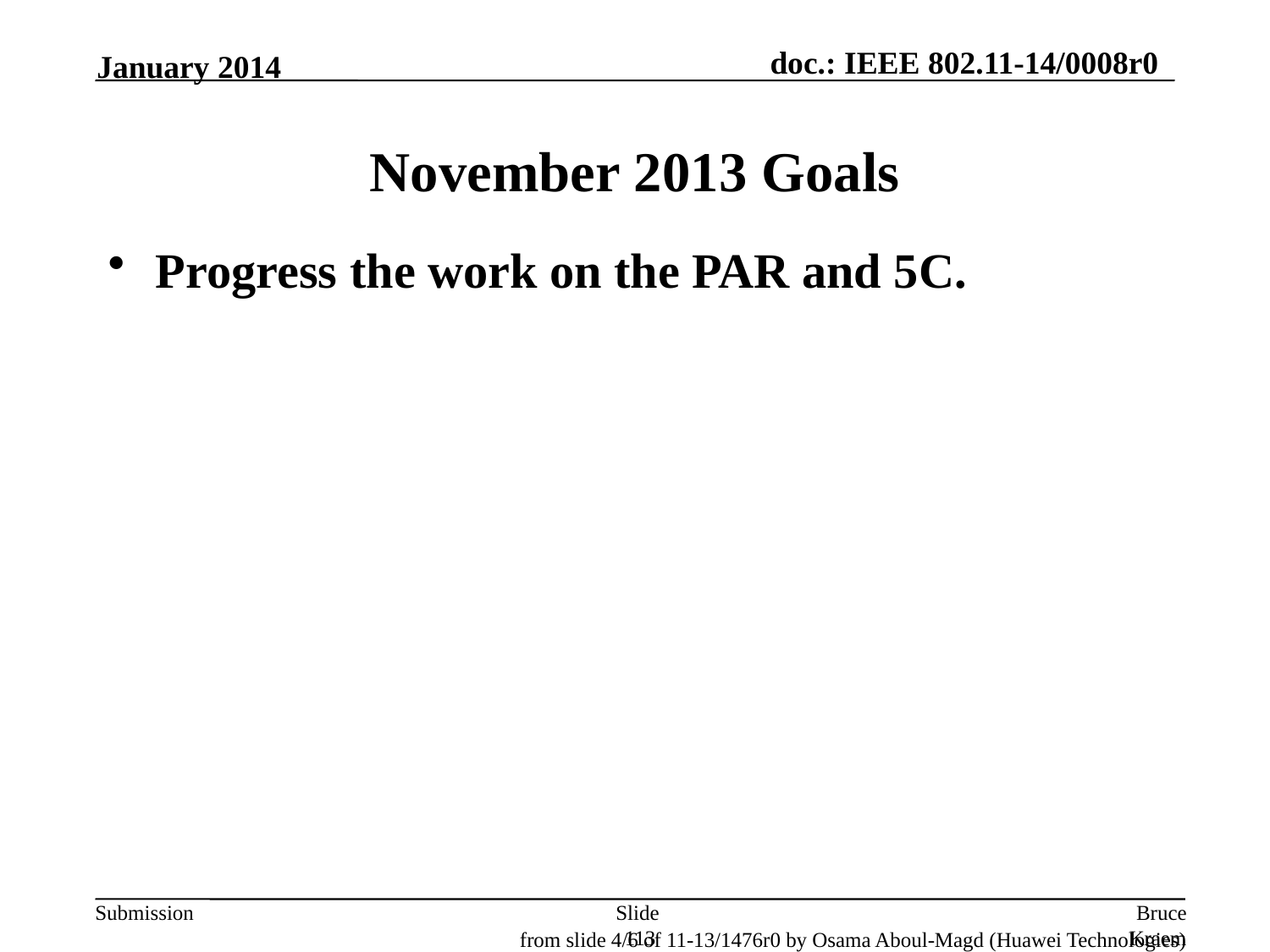

January 2014
# November 2013 Goals
Progress the work on the PAR and 5C.
Slide 113
Bruce Kraemer, Marvell
from slide 4/6 of 11-13/1476r0 by Osama Aboul-Magd (Huawei Technologies)